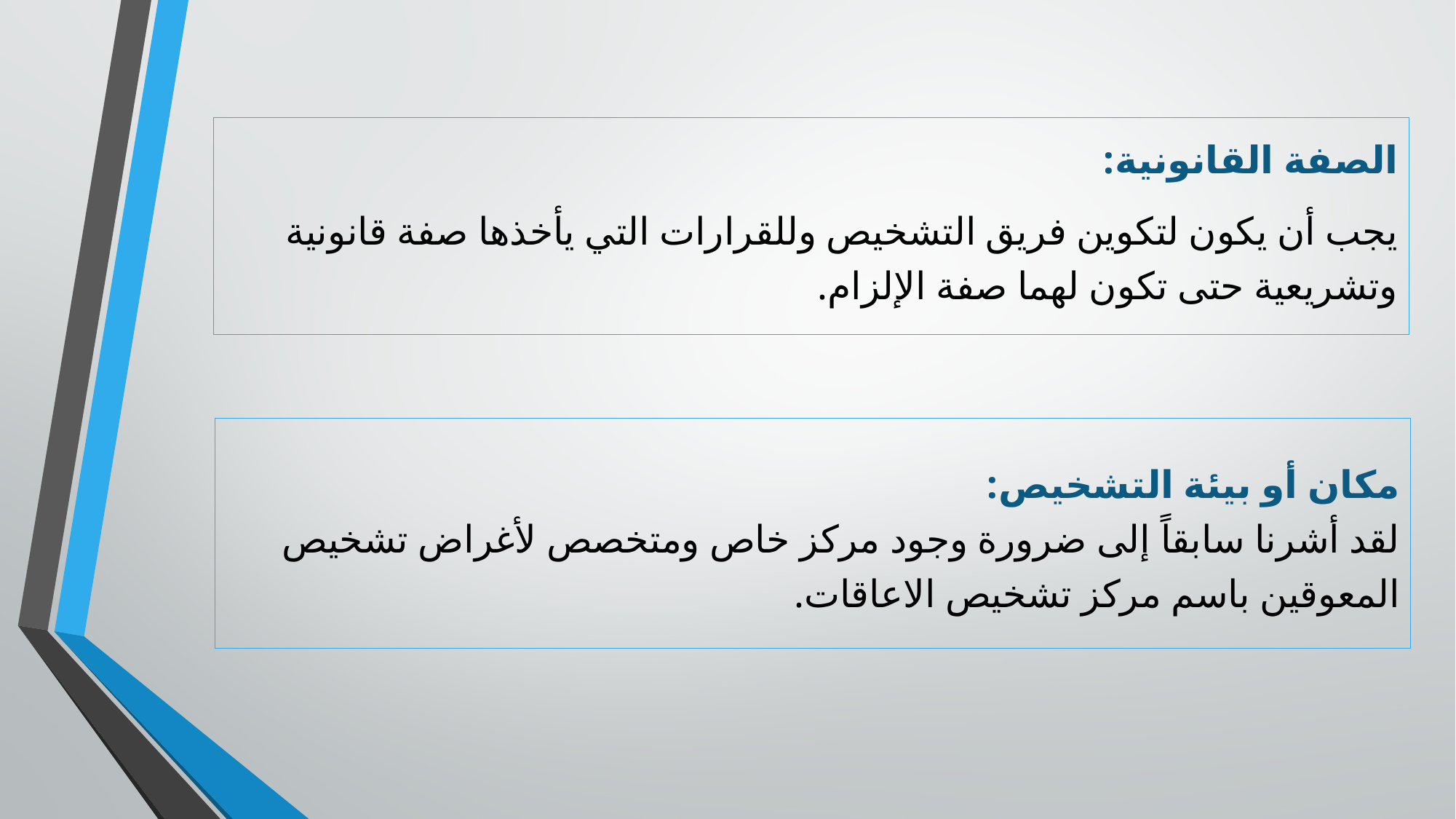

الصفة القانونية:
يجب أن يكون لتكوين فريق التشخيص وللقرارات التي يأخذها صفة قانونية وتشريعية حتى تكون لهما صفة الإلزام.

مكان أو بيئة التشخيص:
لقد أشرنا سابقاً إلى ضرورة وجود مركز خاص ومتخصص لأغراض تشخيص المعوقين باسم مركز تشخيص الاعاقات.